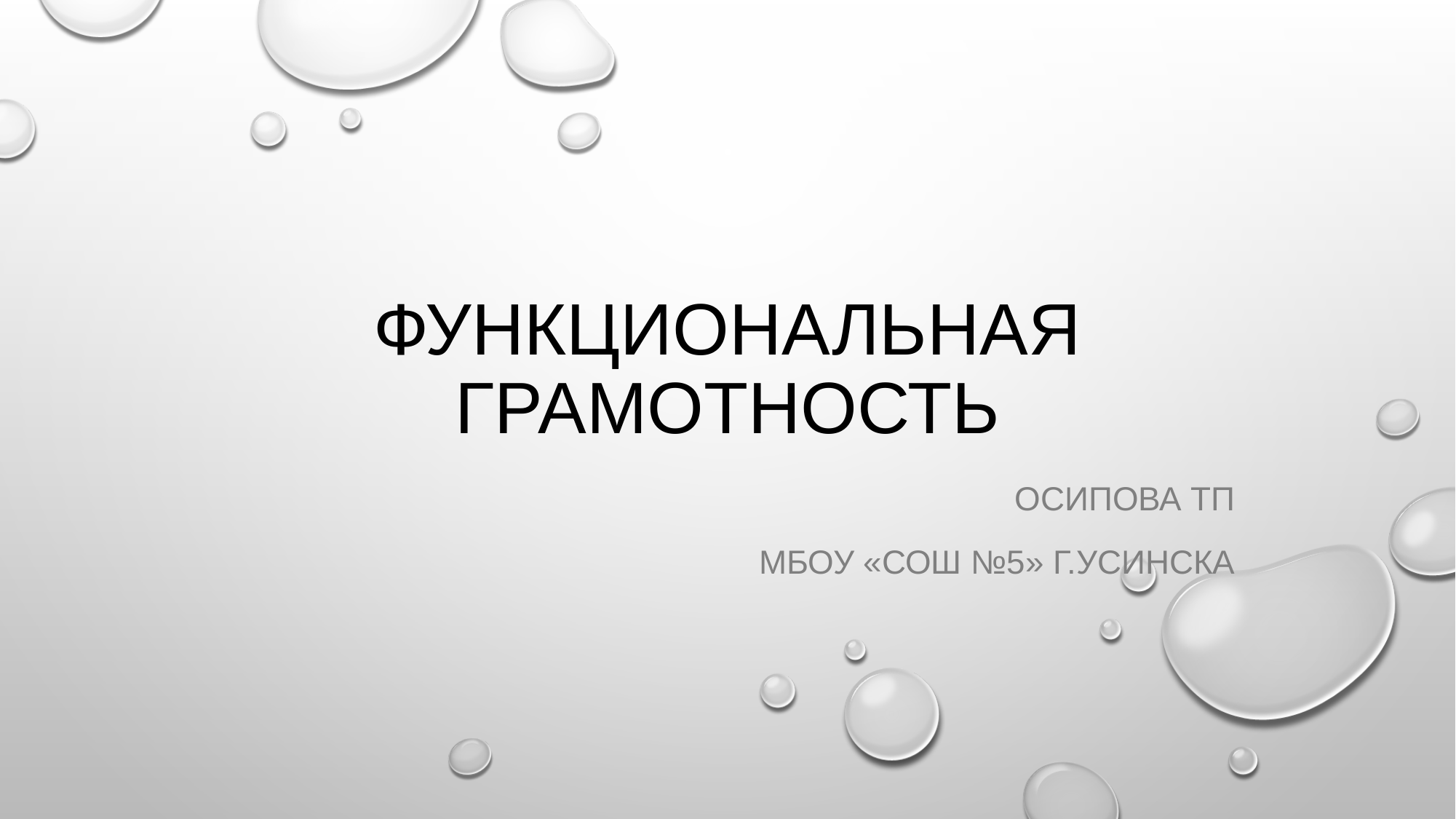

# Функциональная грамотность
Осипова ТП
МБОУ «СОШ №5» г.Усинска